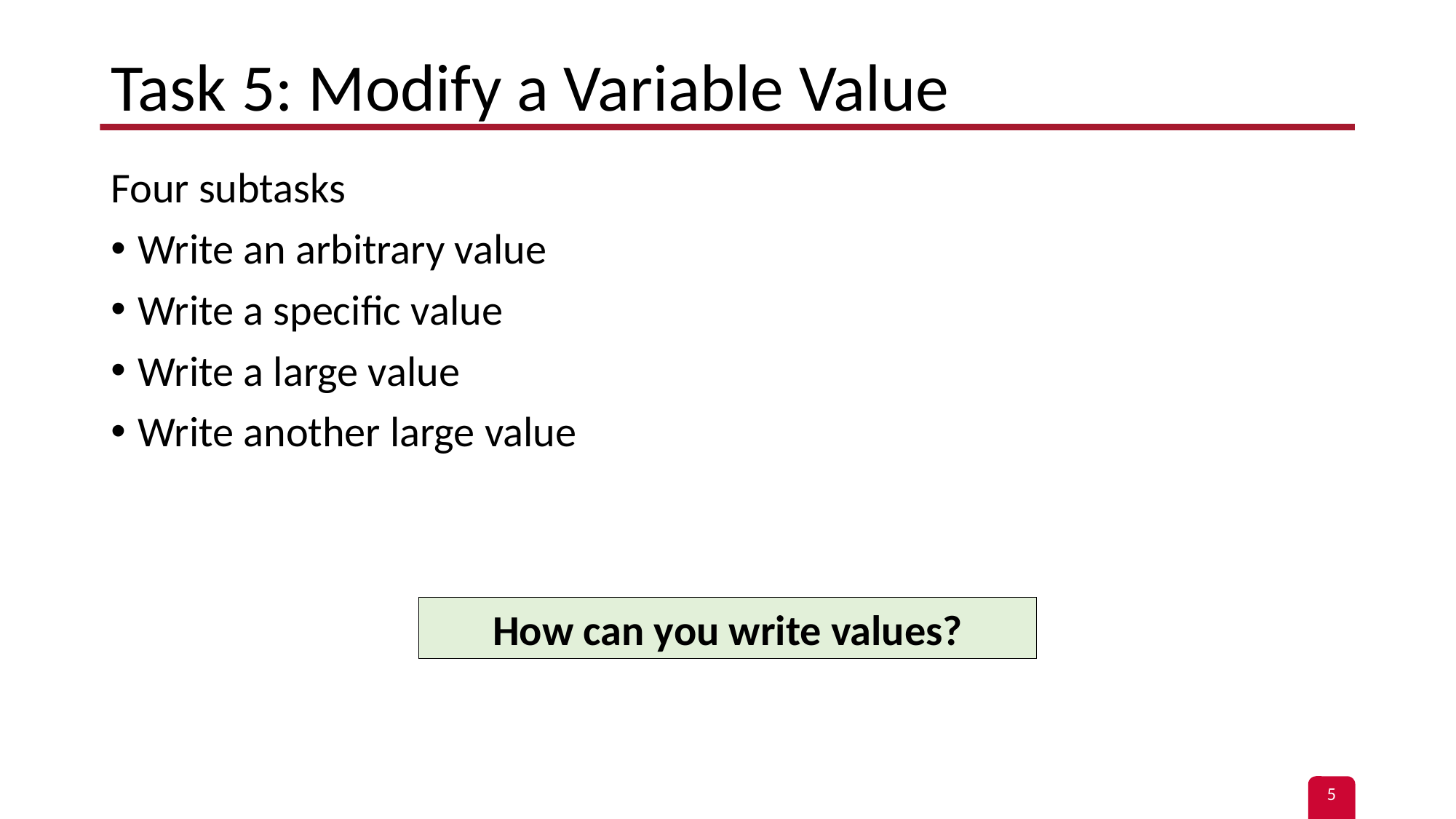

# Task 5: Modify a Variable Value
Four subtasks
Write an arbitrary value
Write a specific value
Write a large value
Write another large value
How can you write values?
5